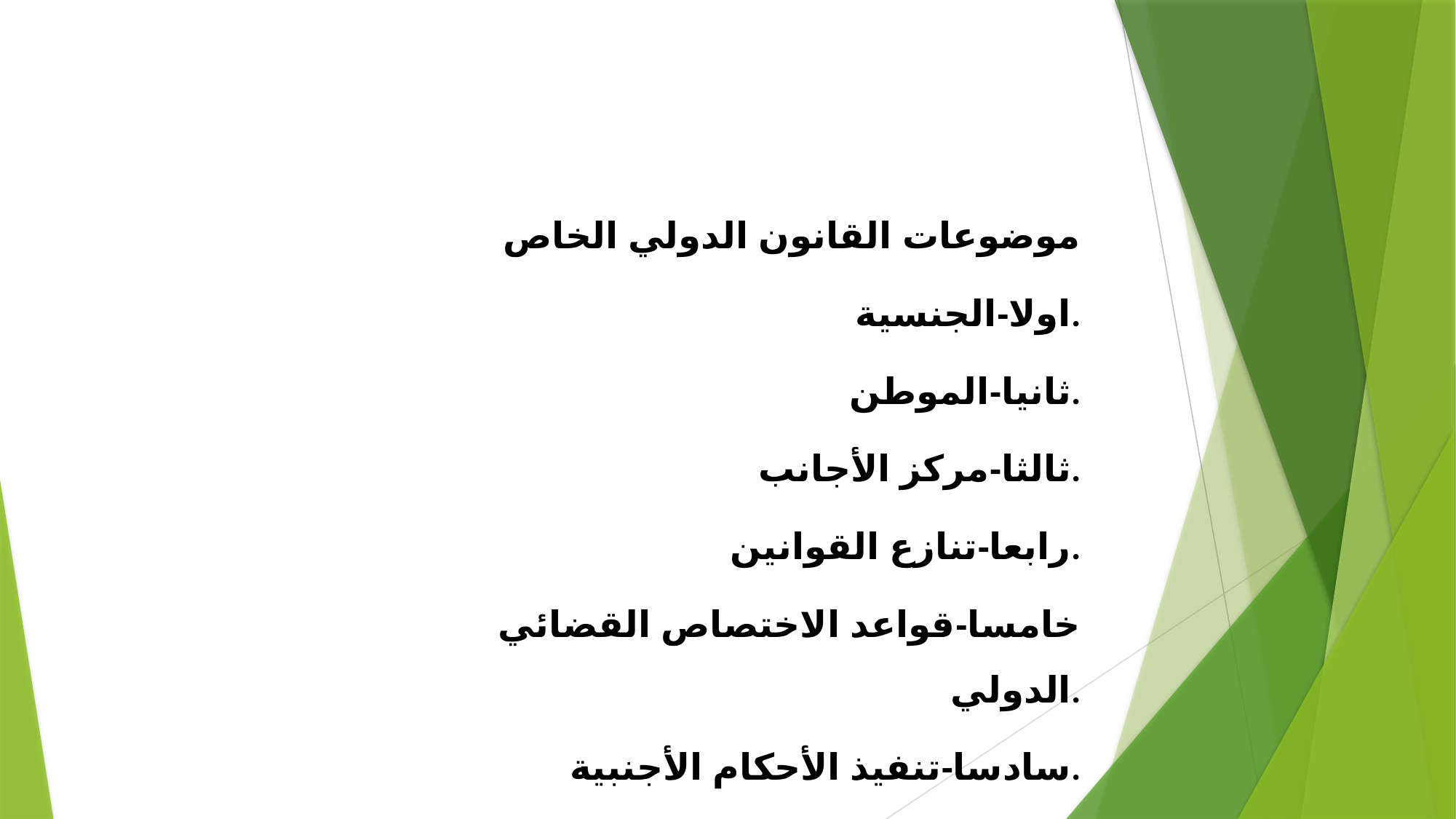

موضوعات القانون الدولي الخاص
اولا-الجنسية.
ثانيا-الموطن.
ثالثا-مركز الأجانب.
رابعا-تنازع القوانين.
خامسا-قواعد الاختصاص القضائي الدولي.
سادسا-تنفيذ الأحكام الأجنبية.